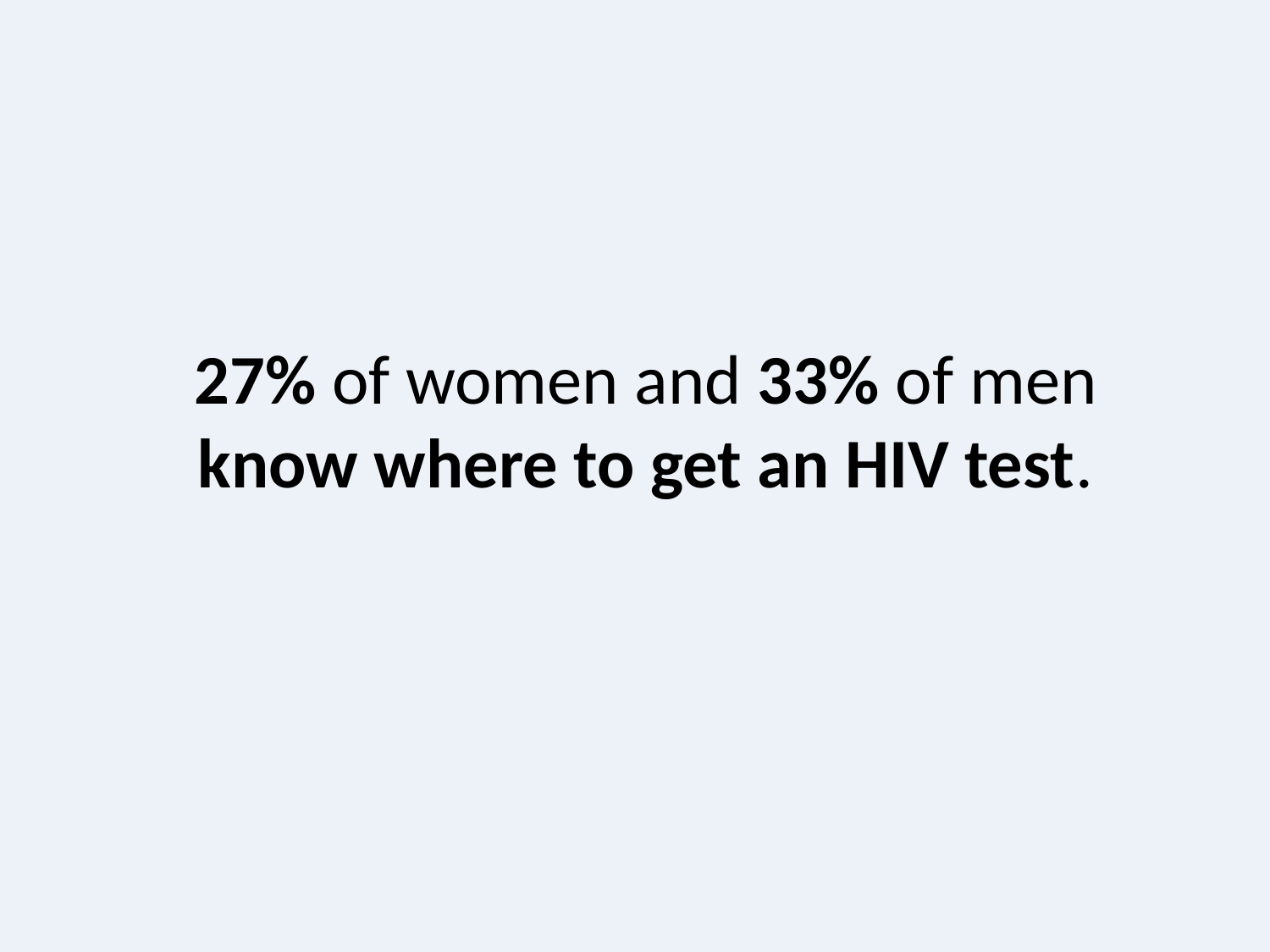

# 27% of women and 33% of men know where to get an HIV test.